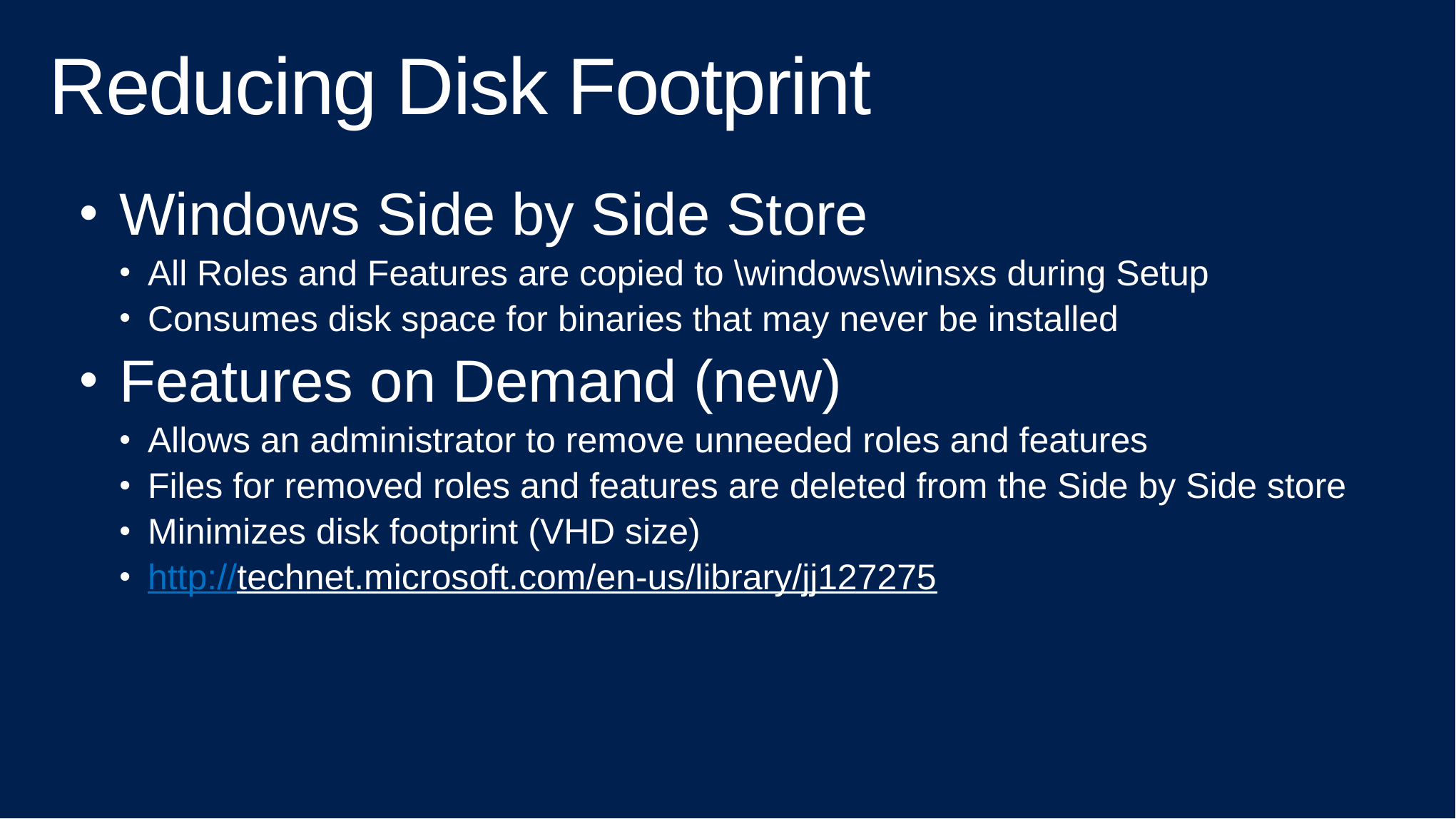

# Reducing Disk Footprint
Windows Side by Side Store
All Roles and Features are copied to \windows\winsxs during Setup
Consumes disk space for binaries that may never be installed
Features on Demand (new)
Allows an administrator to remove unneeded roles and features
Files for removed roles and features are deleted from the Side by Side store
Minimizes disk footprint (VHD size)
http://technet.microsoft.com/en-us/library/jj127275